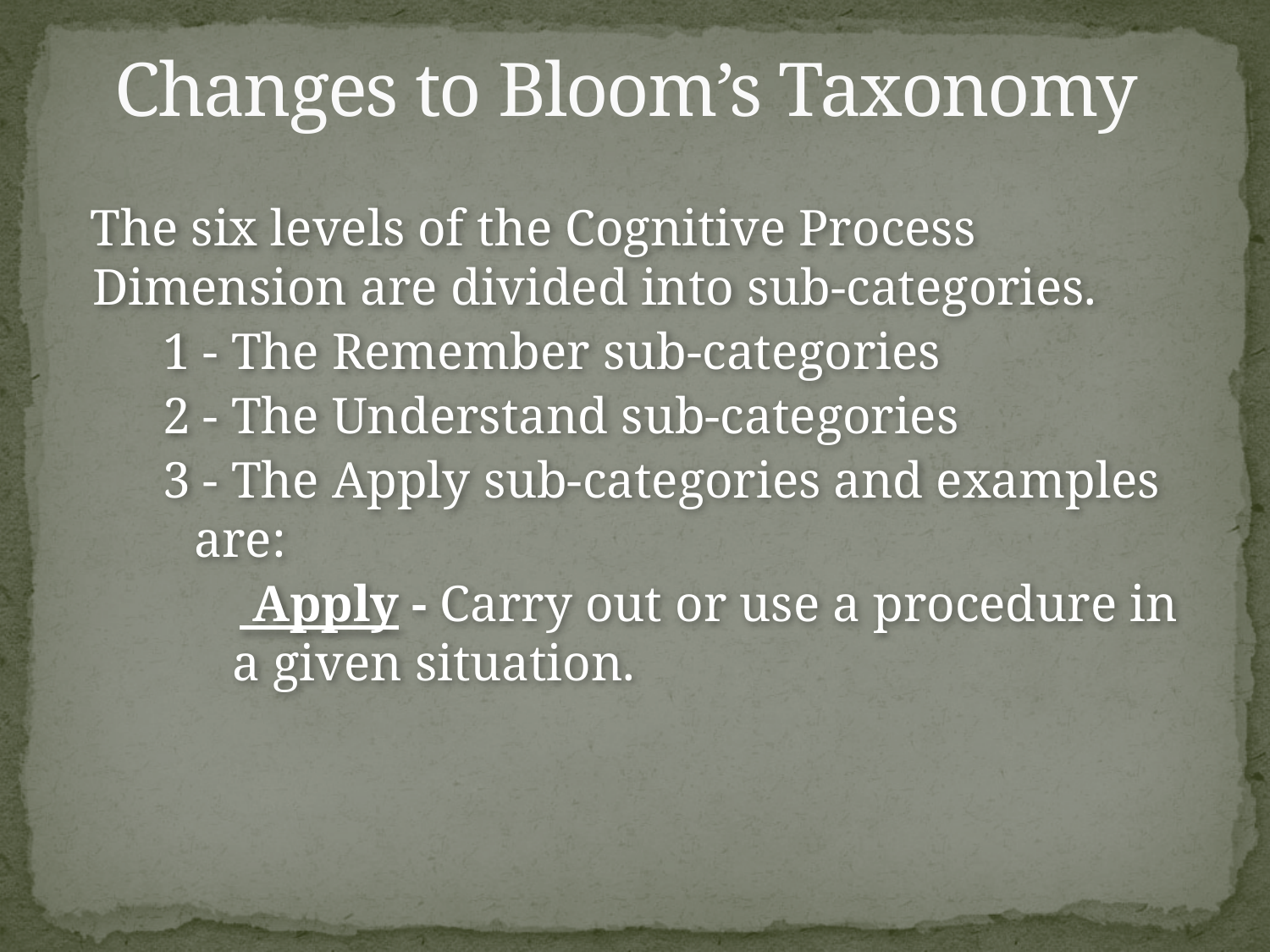

# Changes to Bloom’s Taxonomy
   The six levels of the Cognitive Process Dimension are divided into sub-categories.
1 - The Remember sub-categories
2 - The Understand sub-categories
3 - The Apply sub-categories and examples are:
    Apply - Carry out or use a procedure in a given situation.